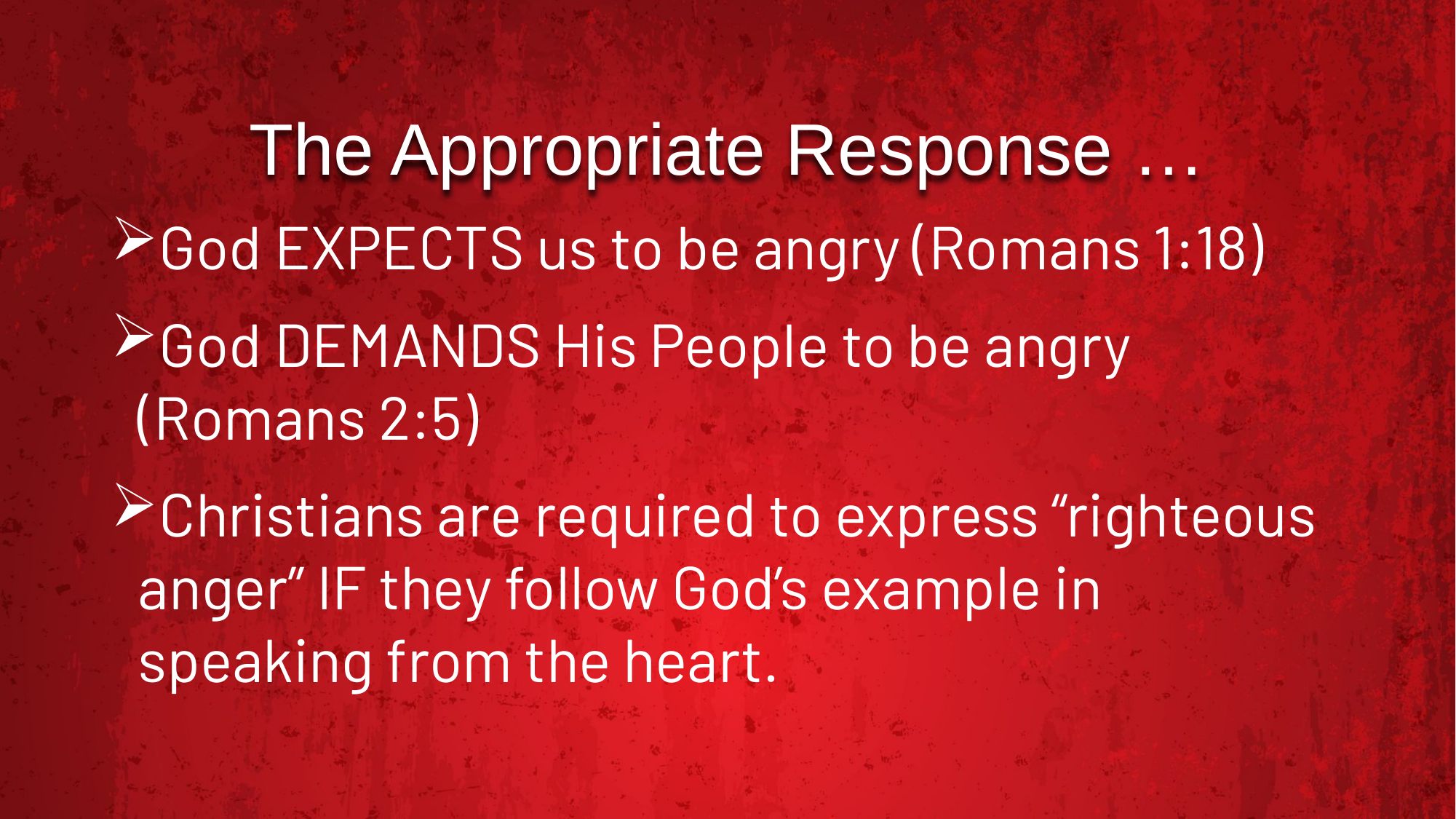

# The Appropriate Response …
God EXPECTS us to be angry (Romans 1:18)
God DEMANDS His People to be angry
(Romans 2:5)
Christians are required to express “righteous anger” IF they follow God’s example in speaking from the heart.